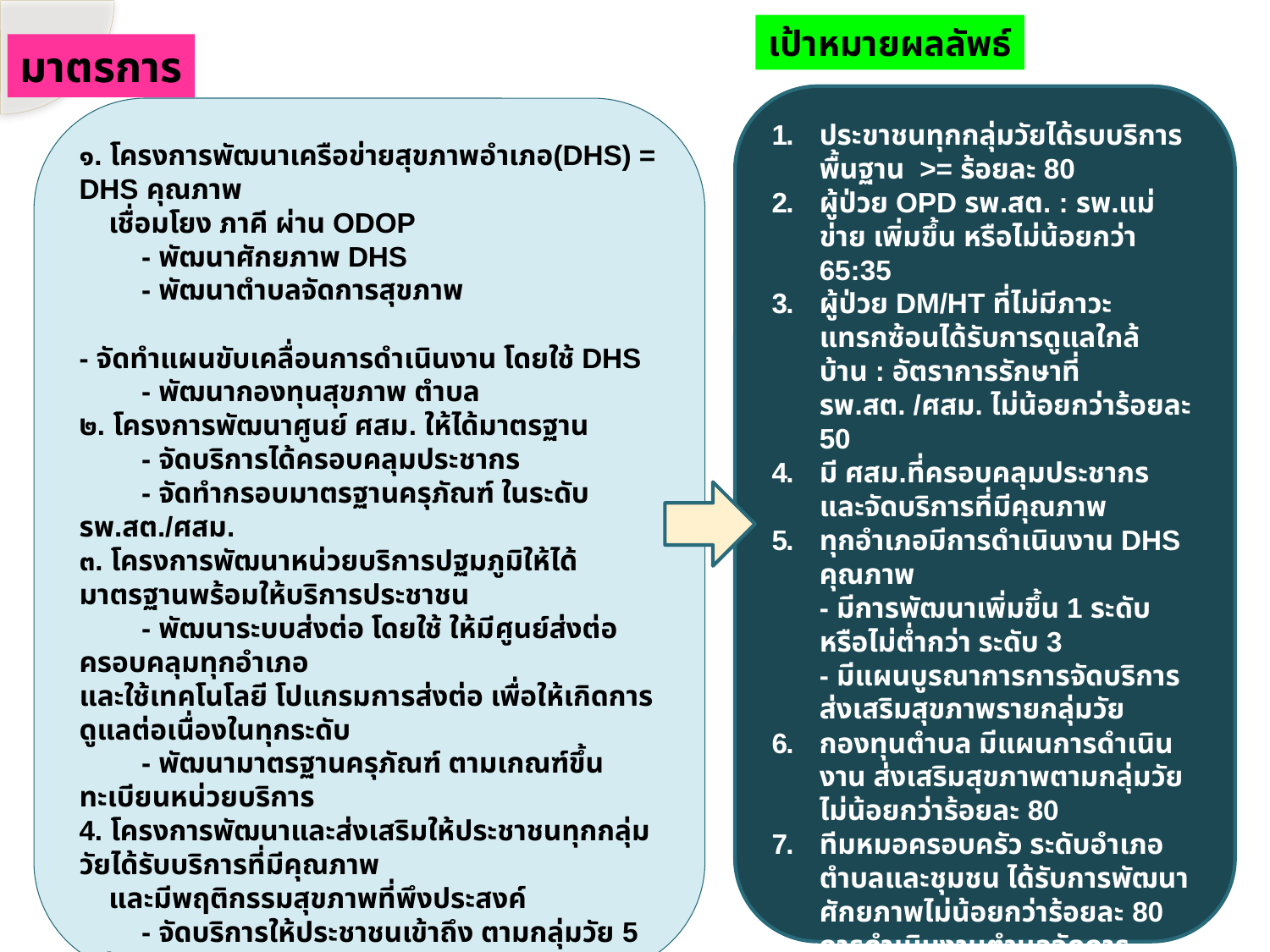

เป้าหมายผลลัพธ์
มาตรการ
ประขาชนทุกกลุ่มวัยได้รบบริการพื้นฐาน  >= ร้อยละ 80
ผู้ป่วย OPD รพ.สต. : รพ.แม่ข่าย เพิ่มขึ้น หรือไม่น้อยกว่า 65:35
ผู้ป่วย DM/HT ที่ไม่มีภาวะแทรกซ้อนได้รับการดูแลใกล้บ้าน : อัตราการรักษาที่ รพ.สต. /ศสม. ไม่น้อยกว่าร้อยละ 50
มี ศสม.ที่ครอบคลุมประชากร และจัดบริการที่มีคุณภาพ
ทุกอำเภอมีการดำเนินงาน DHS คุณภาพ
- มีการพัฒนาเพิ่มขึ้น 1 ระดับ หรือไม่ต่ำกว่า ระดับ 3
- มีแผนบูรณาการการจัดบริการส่งเสริมสุขภาพรายกลุ่มวัย
กองทุนตำบล มีแผนการดำเนินงาน ส่งเสริมสุขภาพตามกลุ่มวัย ไม่น้อยกว่าร้อยละ 80
ทีมหมอครอบครัว ระดับอำเภอ ตำบลและชุมชน ได้รับการพัฒนาศักยภาพไม่น้อยกว่าร้อยละ 80
การดำเนินงานตำบลจัดการสุขภาพ ผ่านเกณฑ์ ระดับดีเยี่ยม ไม่น้อยกว่าร้อยละ
ทุกอำเภอในเขตบริการสุขภาพที่ 6 ศูนย์ส่งต่อที่สามารถ ส่งต่อผู้ป่วยเรื้อรังรับการรักษาต่อได้อย่างมีคุณภาพ

๑. โครงการพัฒนาเครือข่ายสุขภาพอำเภอ(DHS) = DHS คุณภาพ
    เชื่อมโยง ภาคี ผ่าน ODOP
 		- พัฒนาศักยภาพ DHS
		- พัฒนาตำบลจัดการสุขภาพ
 		- จัดทำแผนขับเคลื่อนการดำเนินงาน โดยใช้ DHS
 		- พัฒนากองทุนสุขภาพ ตำบล
๒. โครงการพัฒนาศูนย์ ศสม. ให้ได้มาตรฐาน
		- จัดบริการได้ครอบคลุมประชากร
 		- จัดทำกรอบมาตรฐานครุภัณฑ์ ในระดับ รพ.สต./ศสม.
๓. โครงการพัฒนาหน่วยบริการปฐมภูมิให้ได้มาตรฐานพร้อมให้บริการประชาชน
 		- พัฒนาระบบส่งต่อ โดยใช้ ให้มีศูนย์ส่งต่อ ครอบคลุมทุกอำเภอ
และใช้เทคโนโลยี โปแกรมการส่งต่อ เพื่อให้เกิดการดูแลต่อเนื่องในทุกระดับ
 		- พัฒนามาตรฐานครุภัณฑ์ ตามเกณฑ์ขึ้นทะเบียนหน่วยบริการ
4. โครงการพัฒนาและส่งเสริมให้ประชาชนทุกกลุ่มวัยได้รับบริการที่มีคุณภาพ
    และมีพฤติกรรมสุขภาพที่พึงประสงค์
 		- จัดบริการให้ประชาชนเข้าถึง ตามกลุ่มวัย 5 กลุ่มวัย
		- จัดบริการกลุ่มเป้าหมาย  กลุ่มผู้สูงอายุติดบ้านติดเตียง กลุ่มผู้พิการ และกลุ่มผู้ป่วย Palliative Care
 		- จัดให้มี ทีม หมอครอบครัว ครอบคลุม ทุกอำเภอ ตำบล และมีทีมระดับชุมชน เพื่อจัดบริการเยี่ยมบ้าน ตามกลุ่มเป้าหมายฯ
5. โครงการพัฒนาศักยภาพบุคลากรของหน่วยบริการปฐมภูมิ
    	- พัฒนาศักยภาพทีมหมอครอบครัว และสร้างทีม ระดับชุมชน โดยพัฒนาอสม.ให้เป็นทีมหมอครอบครัวระดับชุมชน
 		- อบรม ทีมหมอครอบครัว โดย อบรม ทีม แพทย์ FM